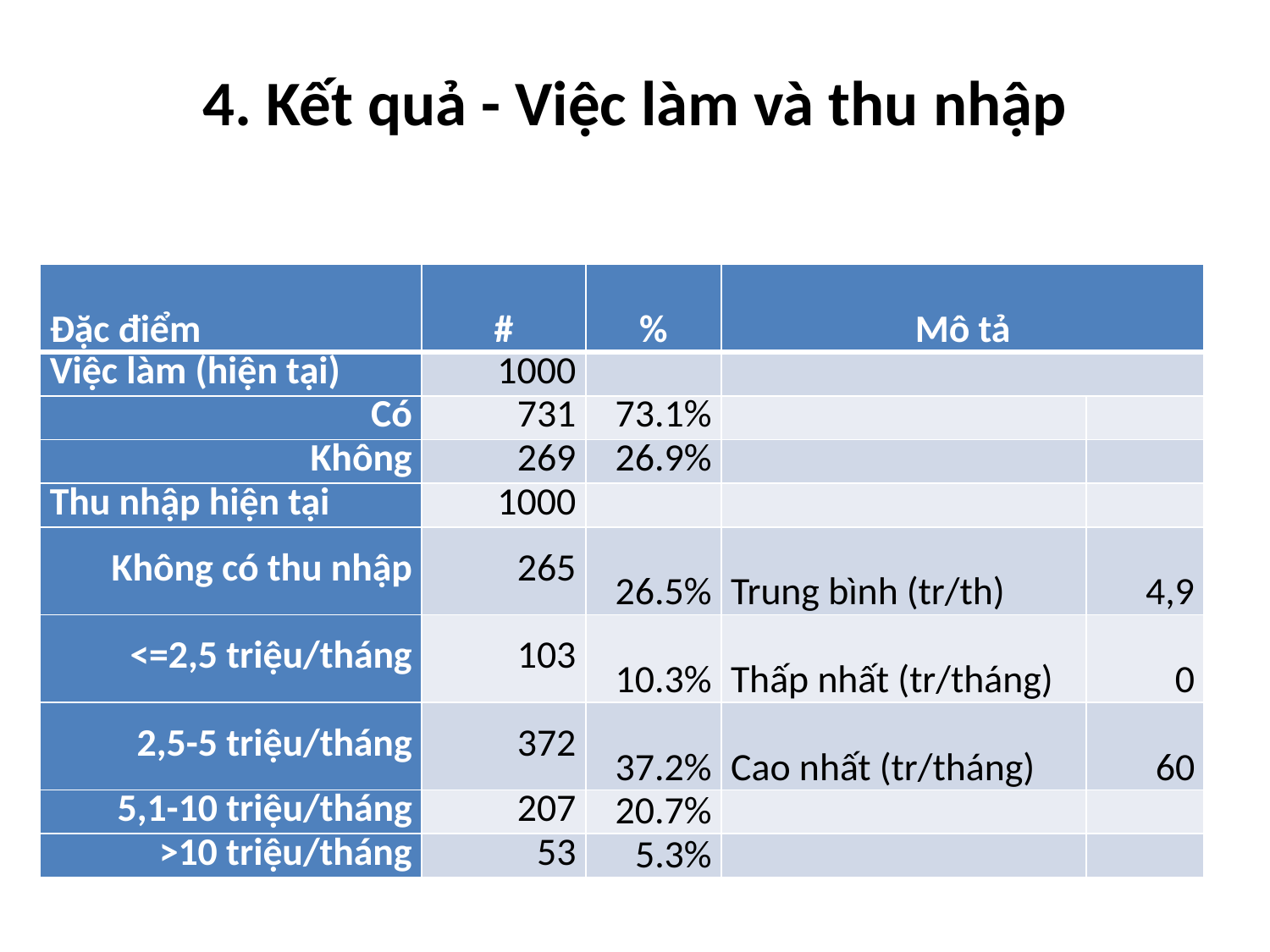

# 4. Kết quả - Việc làm và thu nhập
| Đặc điểm | # | % | Mô tả |  |
| --- | --- | --- | --- | --- |
| Việc làm (hiện tại) | 1000 |  |  |  |
| Có | 731 | 73.1% |  |  |
| Không | 269 | 26.9% |  |  |
| Thu nhập hiện tại | 1000 |  |  |  |
| Không có thu nhập | 265 | 26.5% | Trung bình (tr/th) | 4,9 |
| <=2,5 triệu/tháng | 103 | 10.3% | Thấp nhất (tr/tháng) | 0 |
| 2,5-5 triệu/tháng | 372 | 37.2% | Cao nhất (tr/tháng) | 60 |
| 5,1-10 triệu/tháng | 207 | 20.7% |  |  |
| >10 triệu/tháng | 53 | 5.3% |  |  |